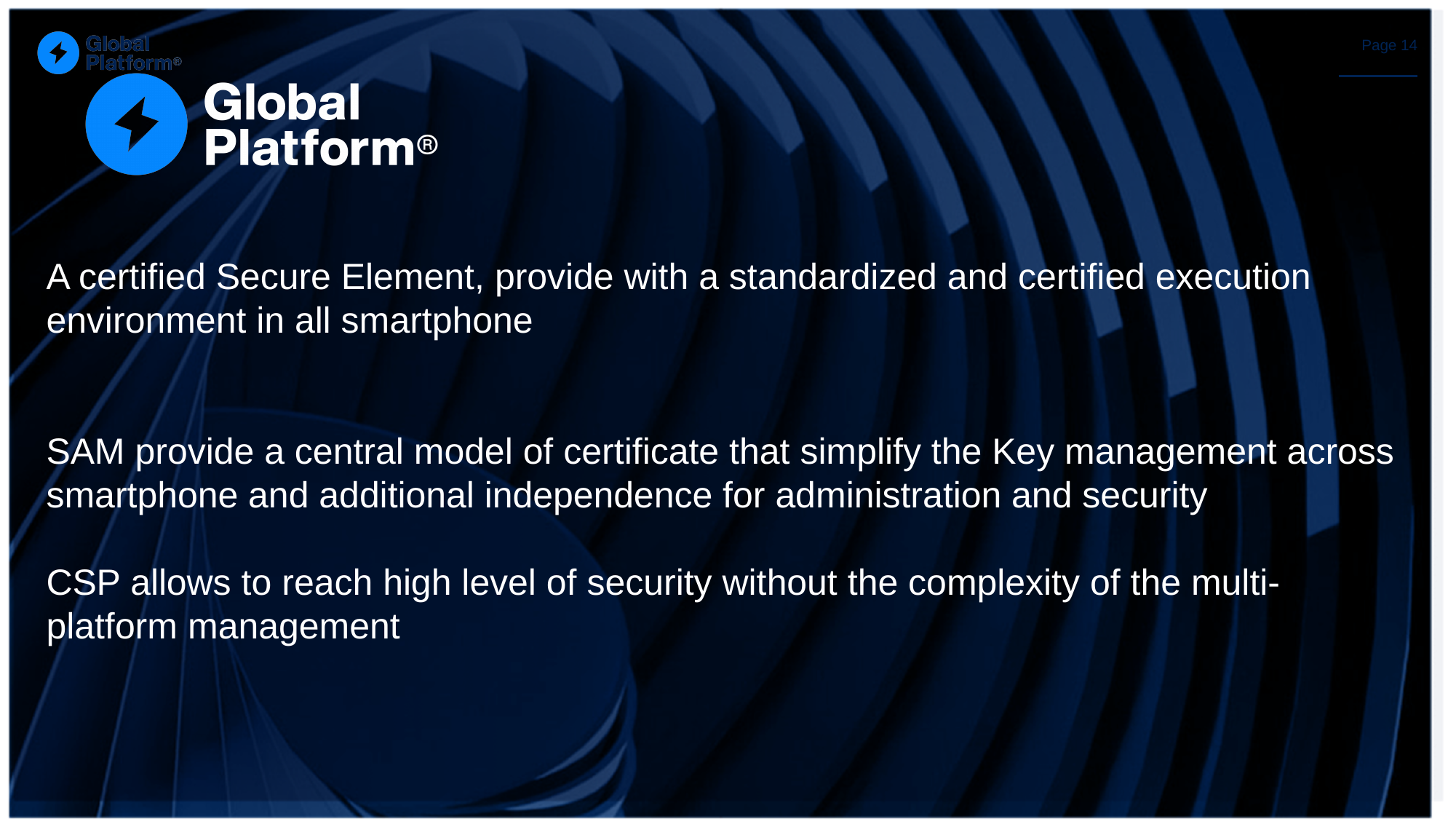

A certified Secure Element, provide with a standardized and certified execution environment in all smartphone

SAM provide a central model of certificate that simplify the Key management across smartphone and additional independence for administration and security

CSP allows to reach high level of security without the complexity of the multi-platform management